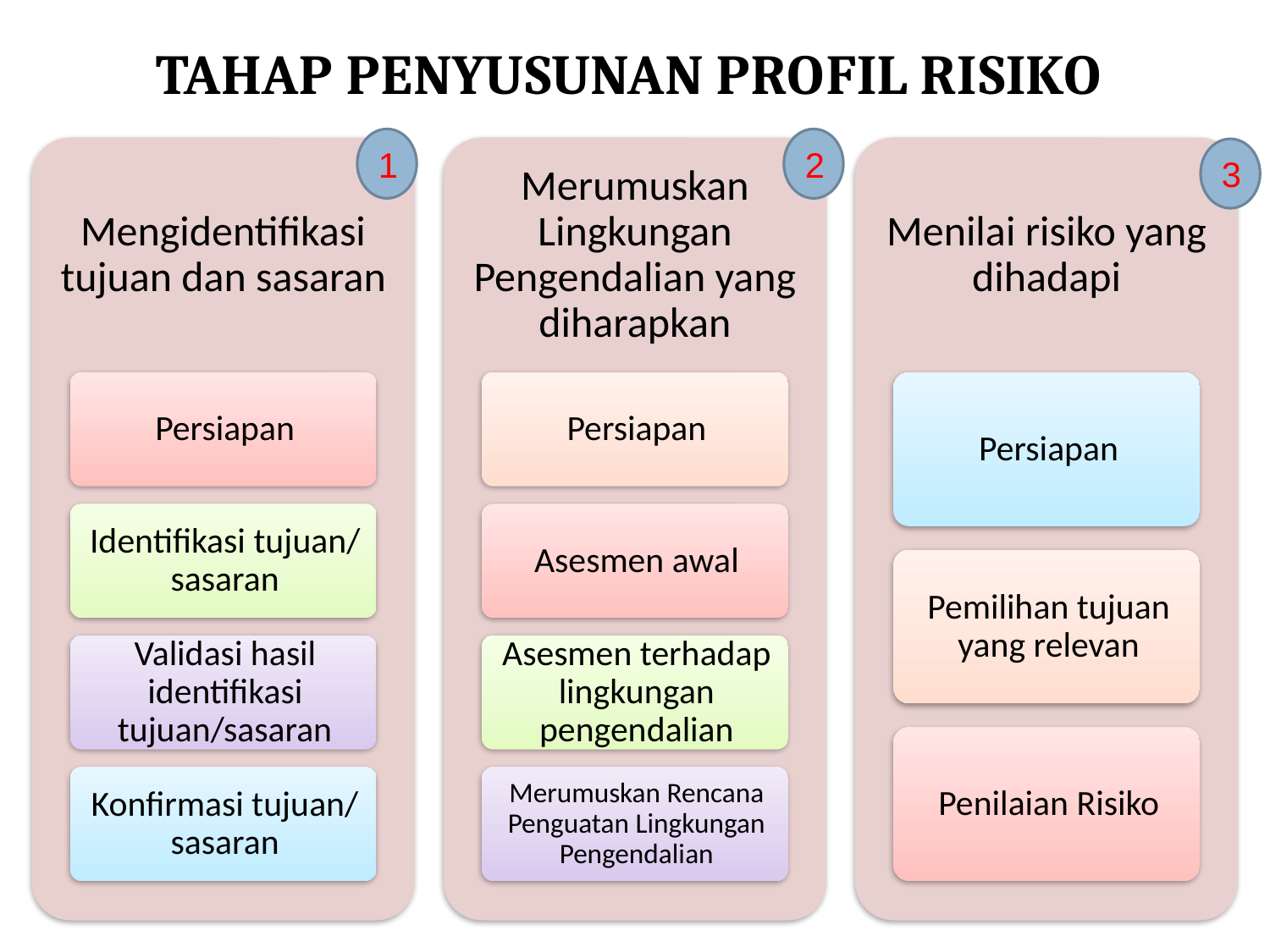

TAHAP PENYUSUNAN PROFIL RISIKO
1
2
Mengidentifikasi tujuan dan sasaran
Persiapan
Identifikasi tujuan/ sasaran
Validasi hasil identifikasi tujuan/sasaran
Konfirmasi tujuan/ sasaran
Merumuskan Lingkungan Pengendalian yang diharapkan
Persiapan
Asesmen awal
Asesmen terhadap lingkungan pengendalian
Merumuskan Rencana Penguatan Lingkungan Pengendalian
Menilai risiko yang dihadapi
Persiapan
Pemilihan tujuan yang relevan
Penilaian Risiko
3